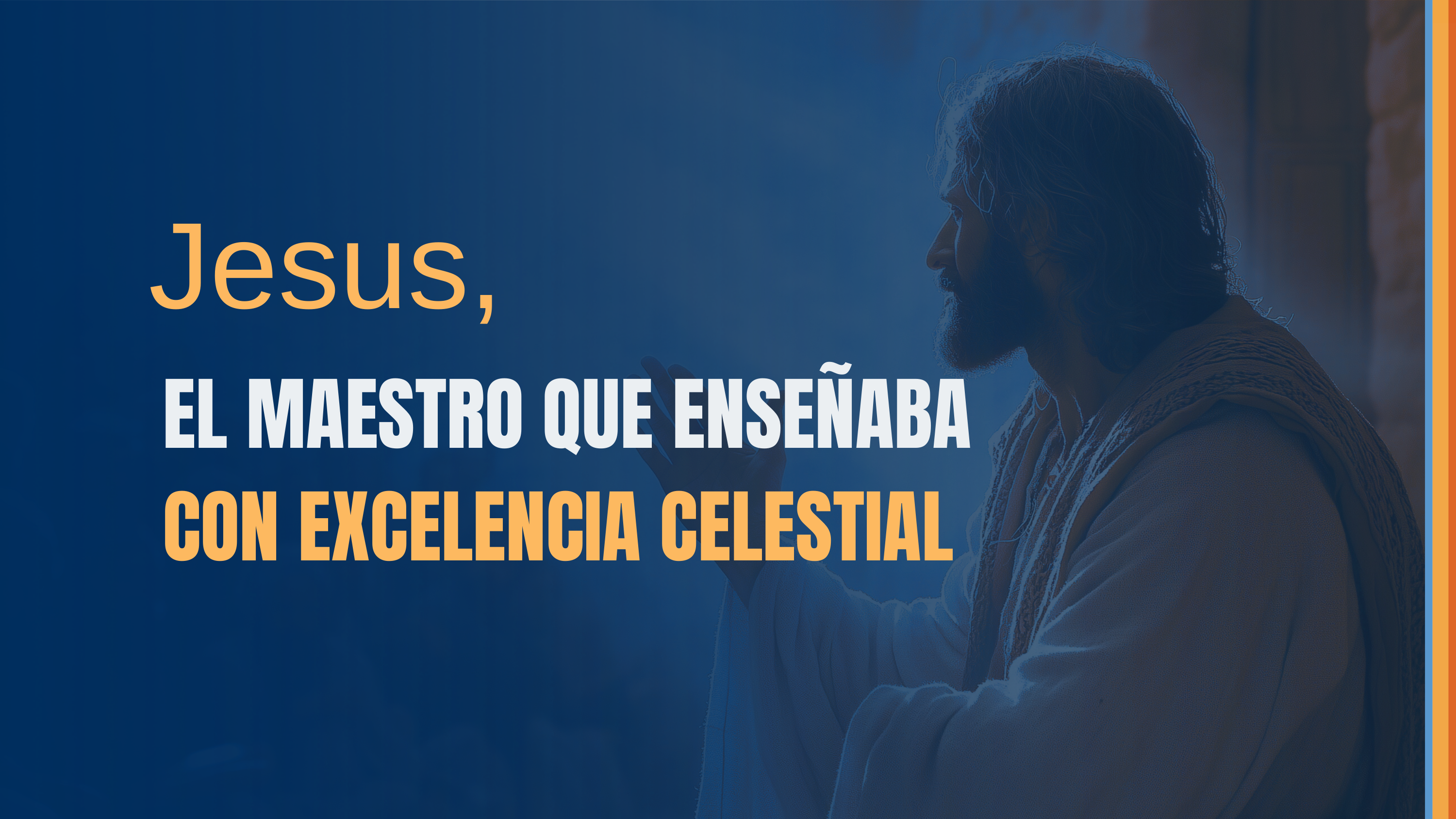

Jesus,
EL MAESTRO QUE ENSEÑABA
CON EXCELENCIA CELESTIAL